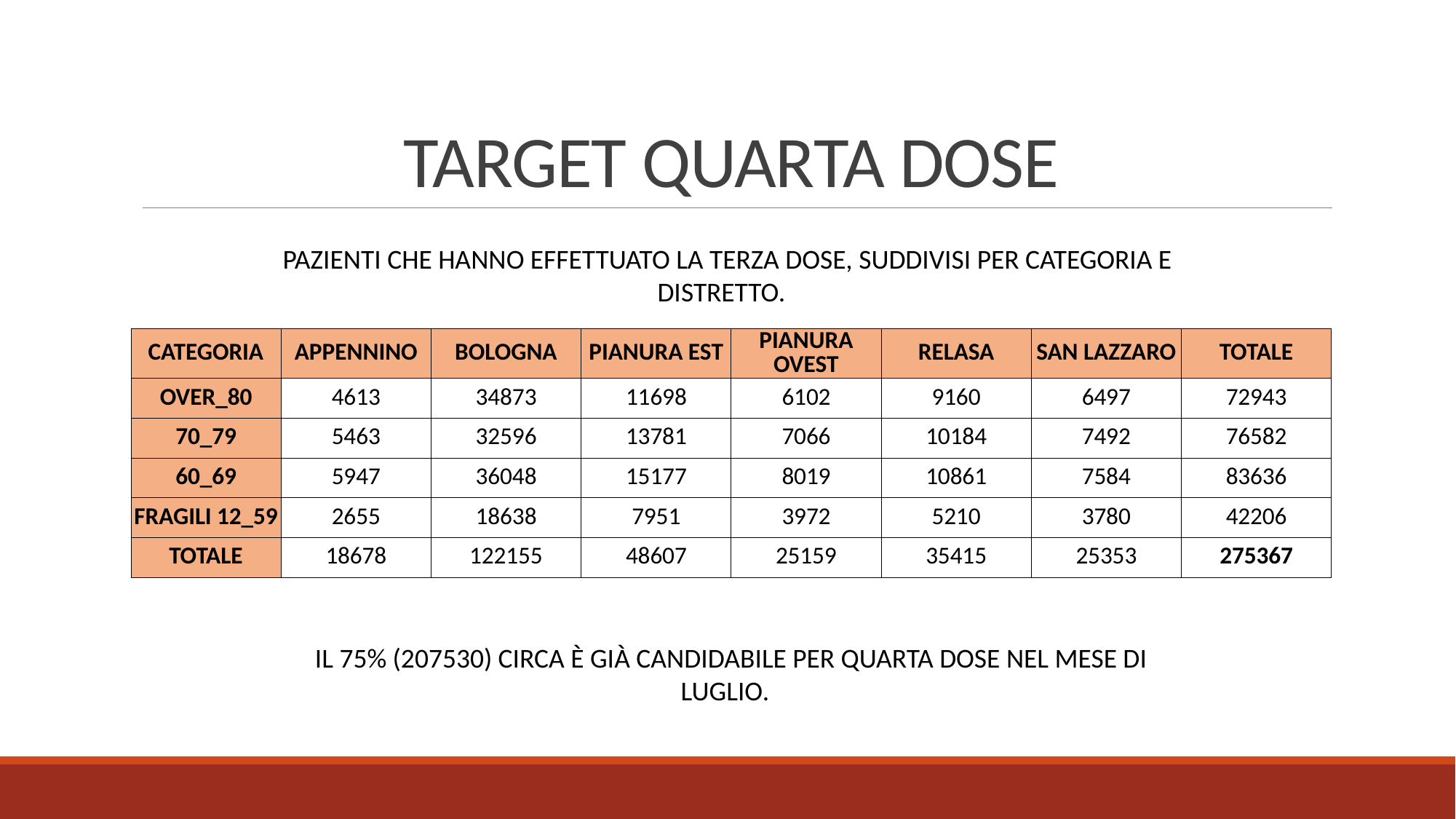

# Target quarta dose
Pazienti che hanno effettuato la terza dose, suddivisi per categoria e distretto.
| CATEGORIA | APPENNINO | BOLOGNA | PIANURA EST | PIANURA OVEST | RELASA | SAN LAZZARO | TOTALE |
| --- | --- | --- | --- | --- | --- | --- | --- |
| OVER\_80 | 4613 | 34873 | 11698 | 6102 | 9160 | 6497 | 72943 |
| 70\_79 | 5463 | 32596 | 13781 | 7066 | 10184 | 7492 | 76582 |
| 60\_69 | 5947 | 36048 | 15177 | 8019 | 10861 | 7584 | 83636 |
| FRAGILI 12\_59 | 2655 | 18638 | 7951 | 3972 | 5210 | 3780 | 42206 |
| TOTALE | 18678 | 122155 | 48607 | 25159 | 35415 | 25353 | 275367 |
Il 75% (207530) circa è già candidabile per quarta dose nel mese di luglio.